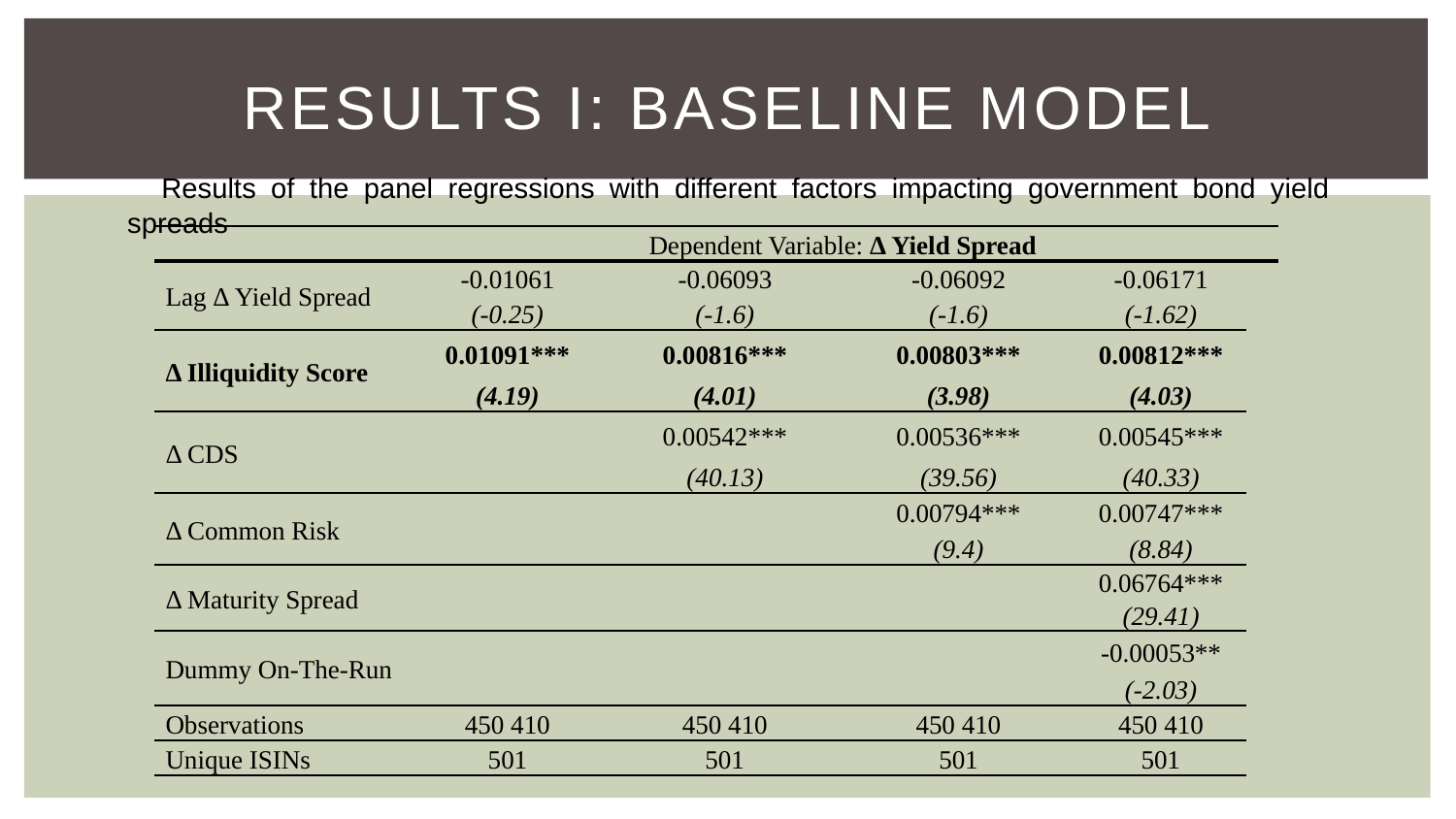

# Results I: baseline model
Results of the panel regressions with different factors impacting government bond yield spreads
|  | Dependent Variable: Δ Yield Spread |  |  |  |  |
| --- | --- | --- | --- | --- | --- |
| Lag Δ Yield Spread | -0.01061 | -0.06093 | -0.06092 | -0.06171 |  |
|  | (-0.25) | (-1.6) | (-1.6) | (-1.62) |  |
| Δ Illiquidity Score | 0.01091\*\*\* | 0.00816\*\*\* | 0.00803\*\*\* | 0.00812\*\*\* |  |
|  | (4.19) | (4.01) | (3.98) | (4.03) |  |
| Δ CDS |  | 0.00542\*\*\* | 0.00536\*\*\* | 0.00545\*\*\* |  |
|  |  | (40.13) | (39.56) | (40.33) |  |
| Δ Common Risk |  |  | 0.00794\*\*\* | 0.00747\*\*\* |  |
|  |  |  | (9.4) | (8.84) |  |
| Δ Maturity Spread |  |  |  | 0.06764\*\*\* |  |
|  |  |  |  | (29.41) |  |
| Dummy On-The-Run |  |  |  | -0.00053\*\* |  |
|  |  |  |  | (-2.03) |  |
| Observations | 450 410 | 450 410 | 450 410 | 450 410 |  |
| Unique ISINs | 501 | 501 | 501 | 501 |  |